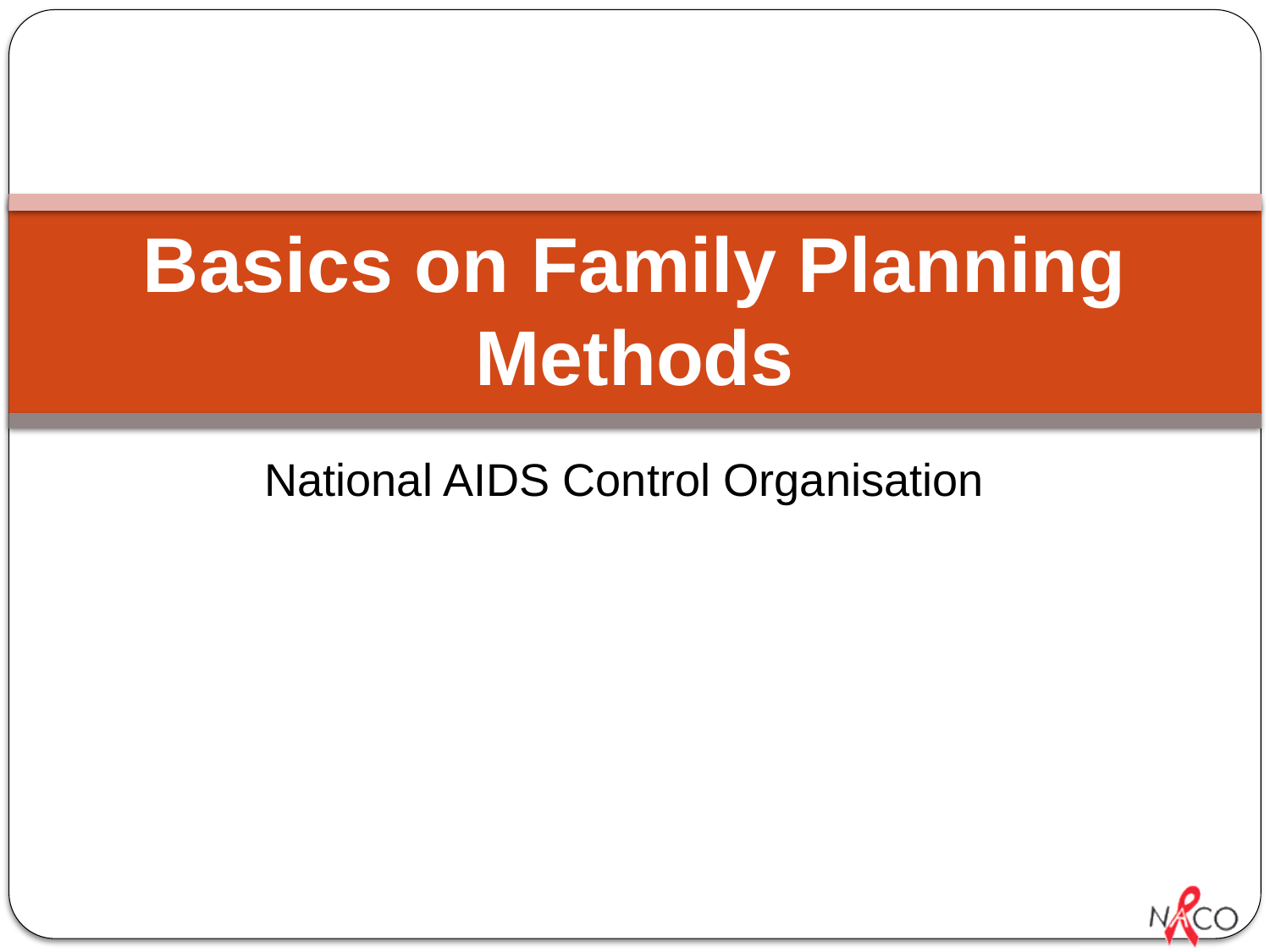

# Basics on Family Planning Methods
National AIDS Control Organisation